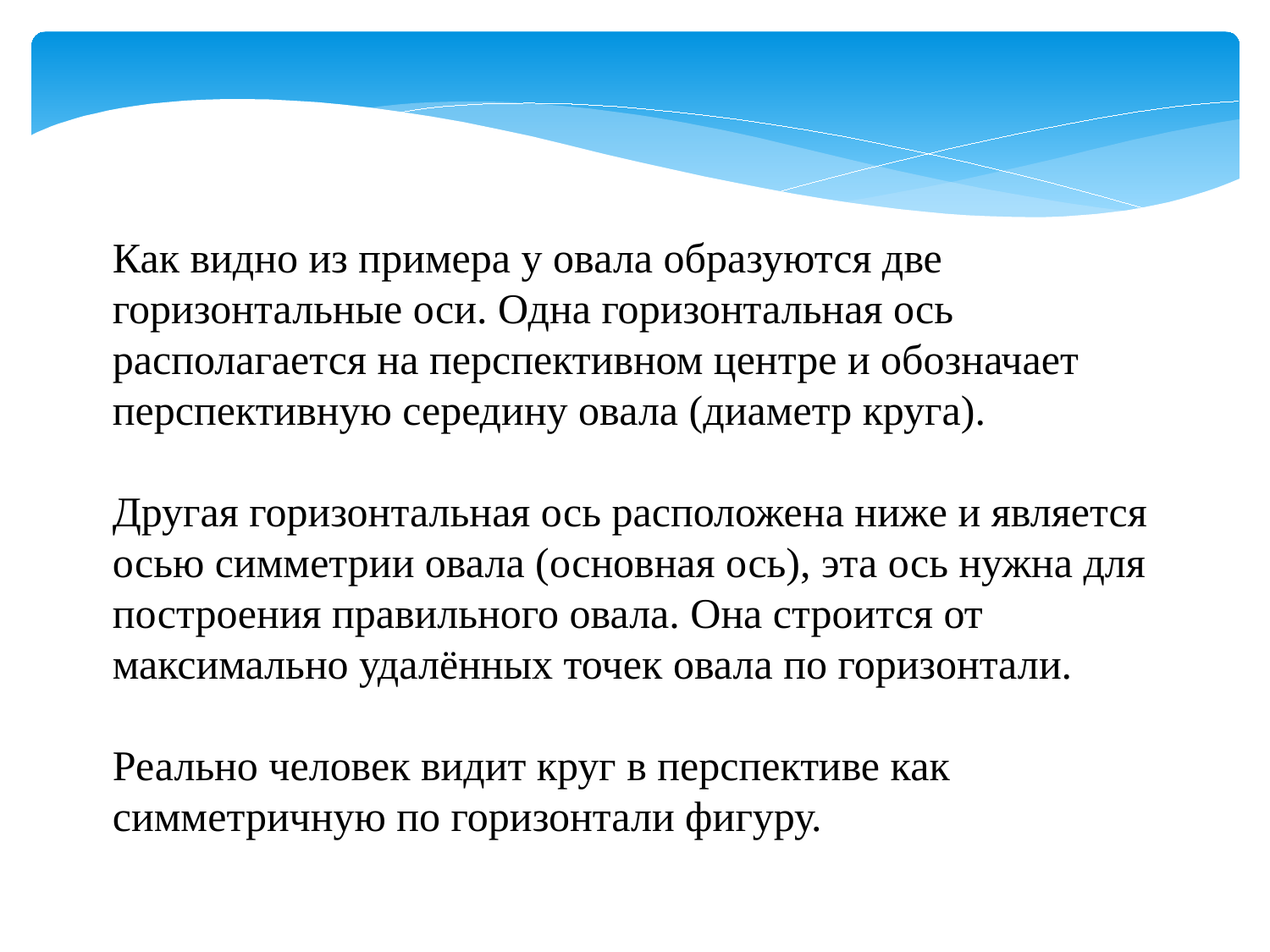

Как видно из примера у овала образуются две горизонтальные оси. Одна горизонтальная ось располагается на перспективном центре и обозначает перспективную середину овала (диаметр круга).

Другая горизонтальная ось расположена ниже и является  осью симметрии овала (основная ось), эта ось нужна для построения правильного овала. Она строится от максимально удалённых точек овала по горизонтали.

Реально человек видит круг в перспективе как симметричную по горизонтали фигуру.